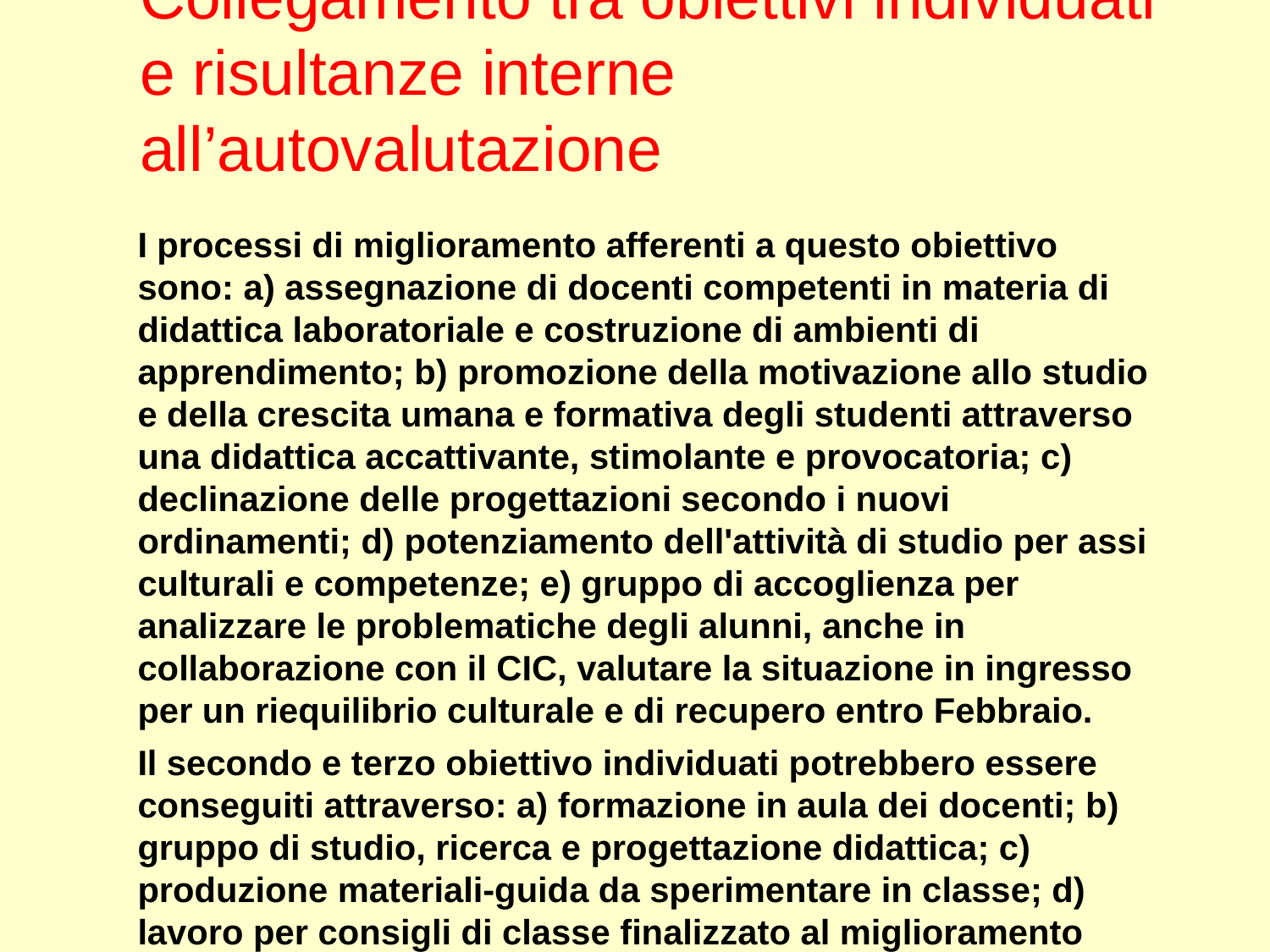

# Collegamento tra obiettivi individuati e risultanze interne all’autovalutazione
I processi di miglioramento afferenti a questo obiettivo sono: a) assegnazione di docenti competenti in materia di didattica laboratoriale e costruzione di ambienti di apprendimento; b) promozione della motivazione allo studio e della crescita umana e formativa degli studenti attraverso una didattica accattivante, stimolante e provocatoria; c) declinazione delle progettazioni secondo i nuovi ordinamenti; d) potenziamento dell'attività di studio per assi culturali e competenze; e) gruppo di accoglienza per analizzare le problematiche degli alunni, anche in collaborazione con il CIC, valutare la situazione in ingresso per un riequilibrio culturale e di recupero entro Febbraio.
Il secondo e terzo obiettivo individuati potrebbero essere conseguiti attraverso: a) formazione in aula dei docenti; b) gruppo di studio, ricerca e progettazione didattica; c) produzione materiali-guida da sperimentare in classe; d) lavoro per consigli di classe finalizzato al miglioramento delle relazioni tra docenti e tra docenti e alunni.